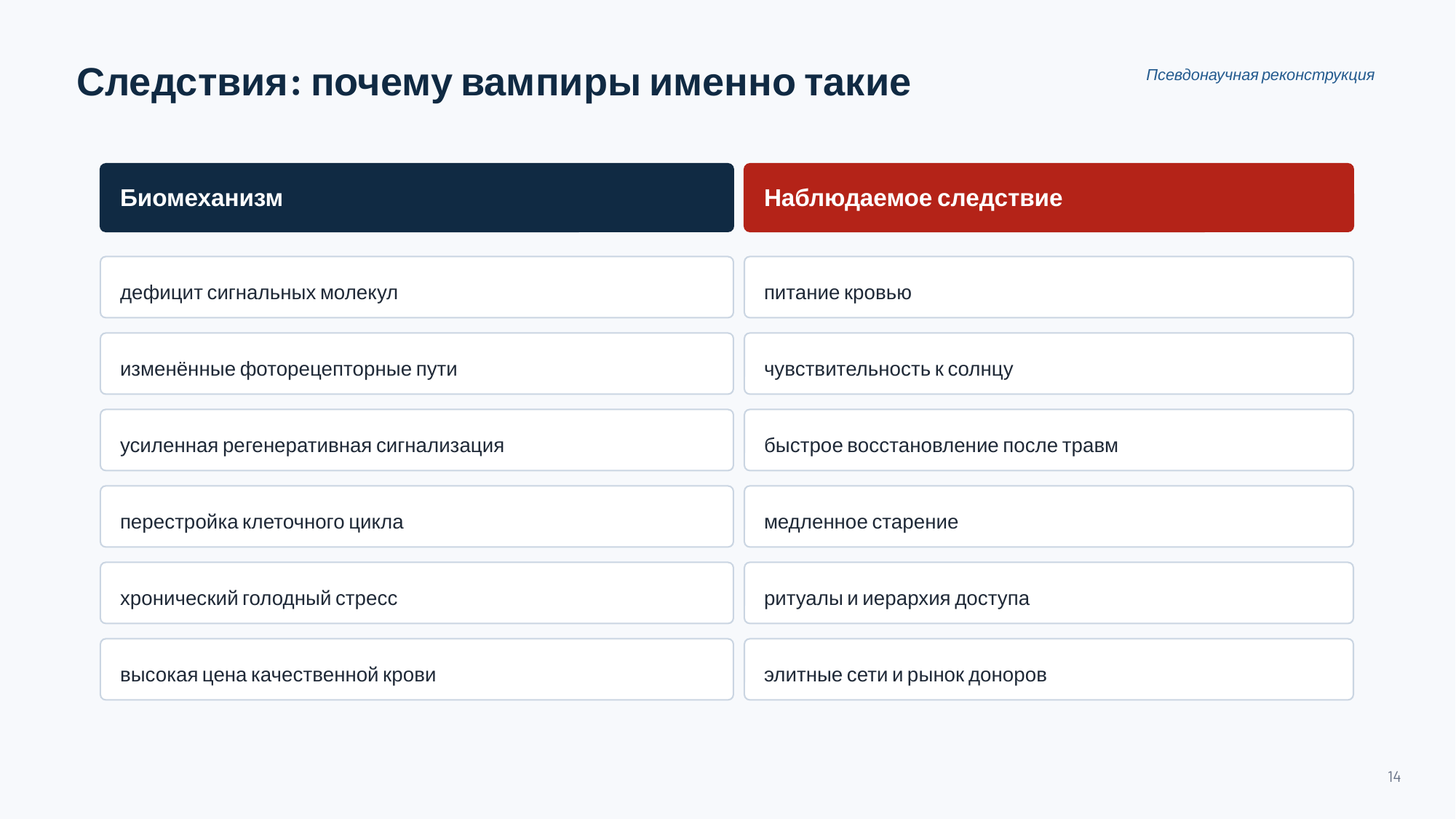

Следствия: почему вампиры именно такие
Псевдонаучная реконструкция

Биомеханизм
Наблюдаемое следствие

дефицит сигнальных молекул
питание кровью

изменённые фоторецепторные пути
чувствительность к солнцу

усиленная регенеративная сигнализация
быстрое восстановление после травм

перестройка клеточного цикла
медленное старение

хронический голодный стресс
ритуалы и иерархия доступа

высокая цена качественной крови
элитные сети и рынок доноров
14